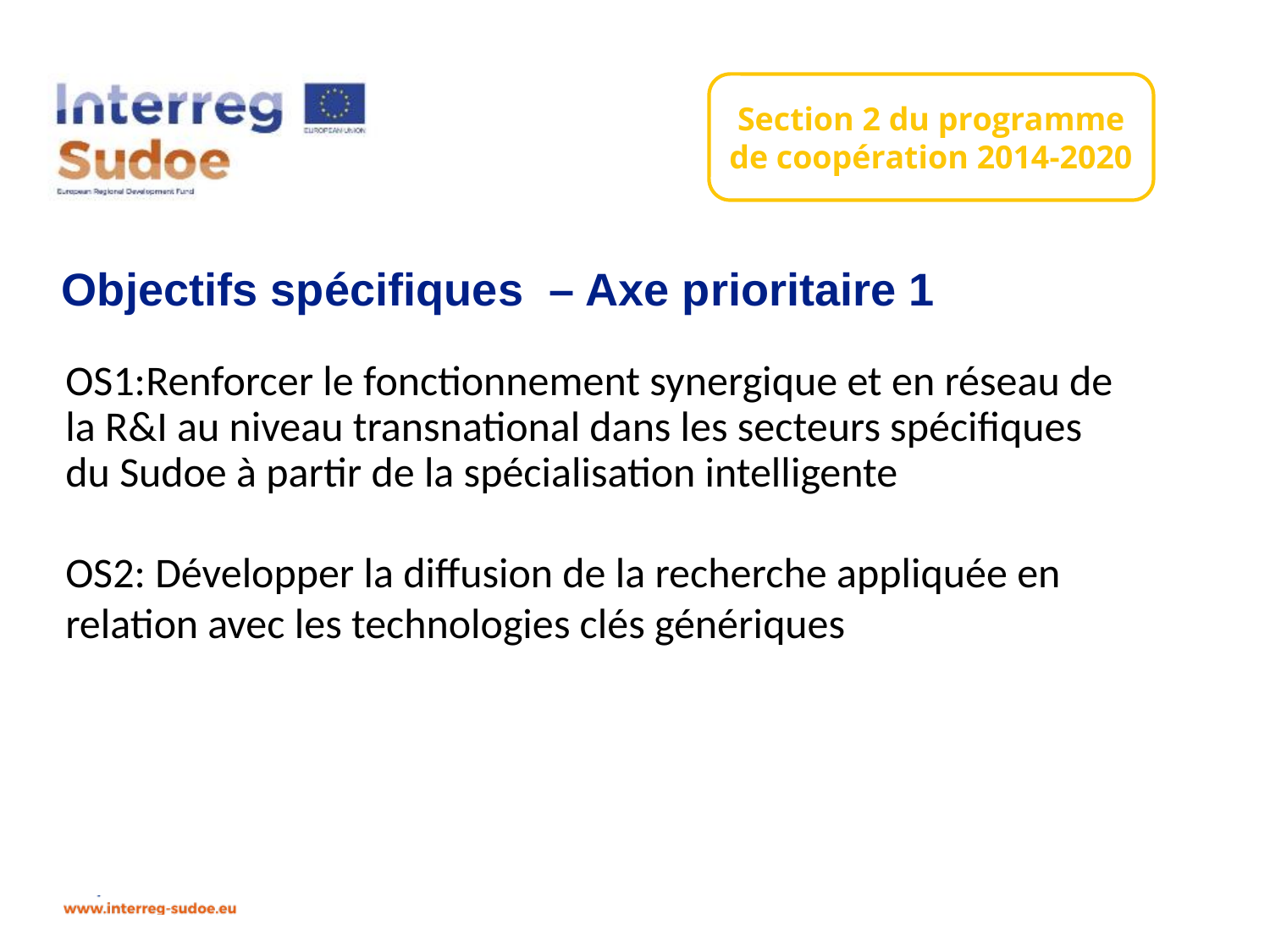

Section 2 du programme de coopération 2014-2020
# Objectifs spécifiques  – Axe prioritaire 1
OS1:Renforcer le fonctionnement synergique et en réseau de la R&I au niveau transnational dans les secteurs spécifiques du Sudoe à partir de la spécialisation intelligente
OS2: Développer la diffusion de la recherche appliquée en relation avec les technologies clés génériques